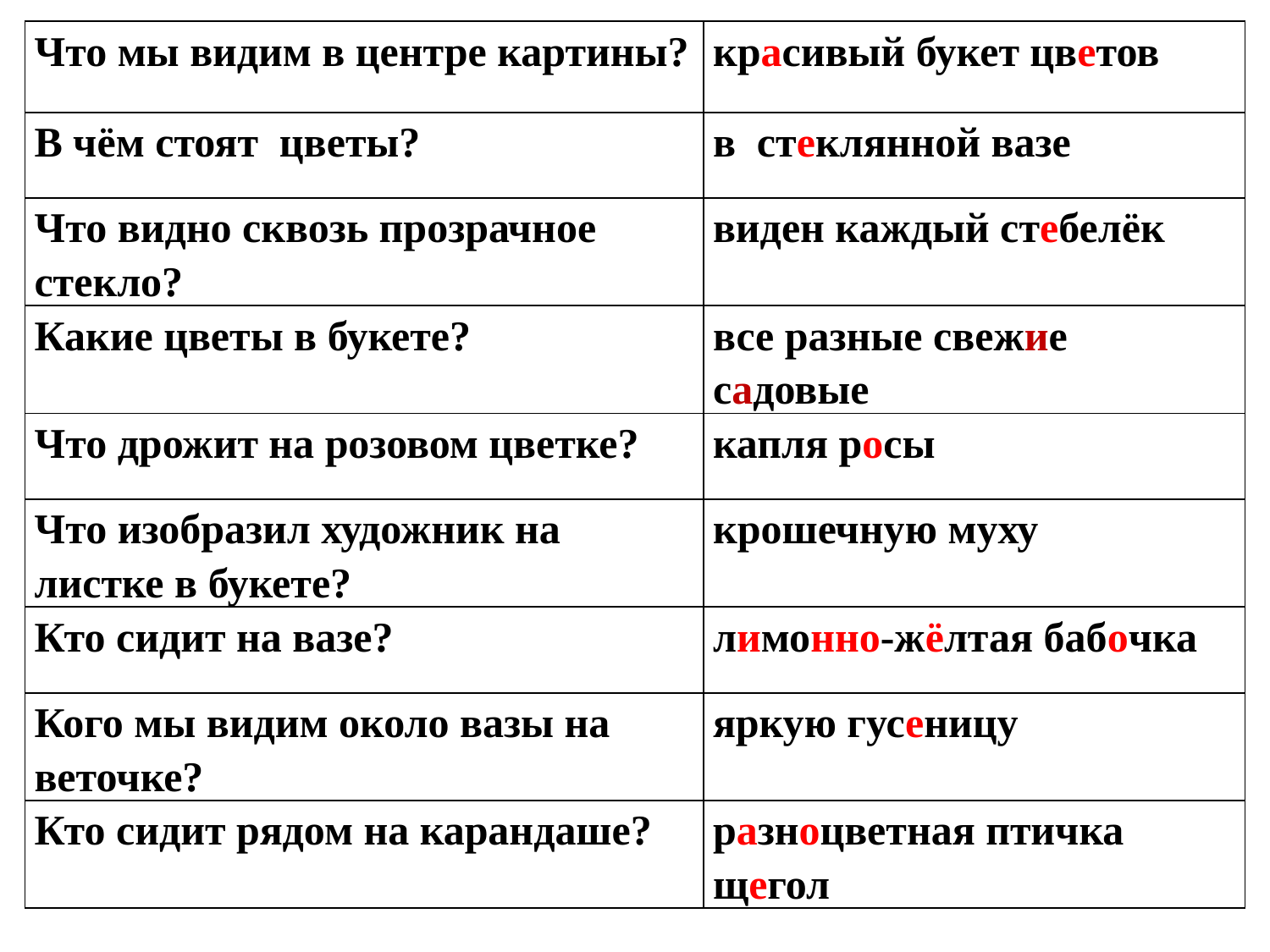

| Что мы видим в центре картины? | красивый букет цветов |
| --- | --- |
| В чём стоят цветы? | в стеклянной вазе |
| Что видно сквозь прозрачное стекло? | виден каждый стебелёк |
| Какие цветы в букете? | все разные свежие садовые |
| Что дрожит на розовом цветке? | капля росы |
| Что изобразил художник на листке в букете? | крошечную муху |
| Кто сидит на вазе? | лимонно-жёлтая бабочка |
| Кого мы видим около вазы на веточке? | яркую гусеницу |
| Кто сидит рядом на карандаше? | разноцветная птичка щегол |